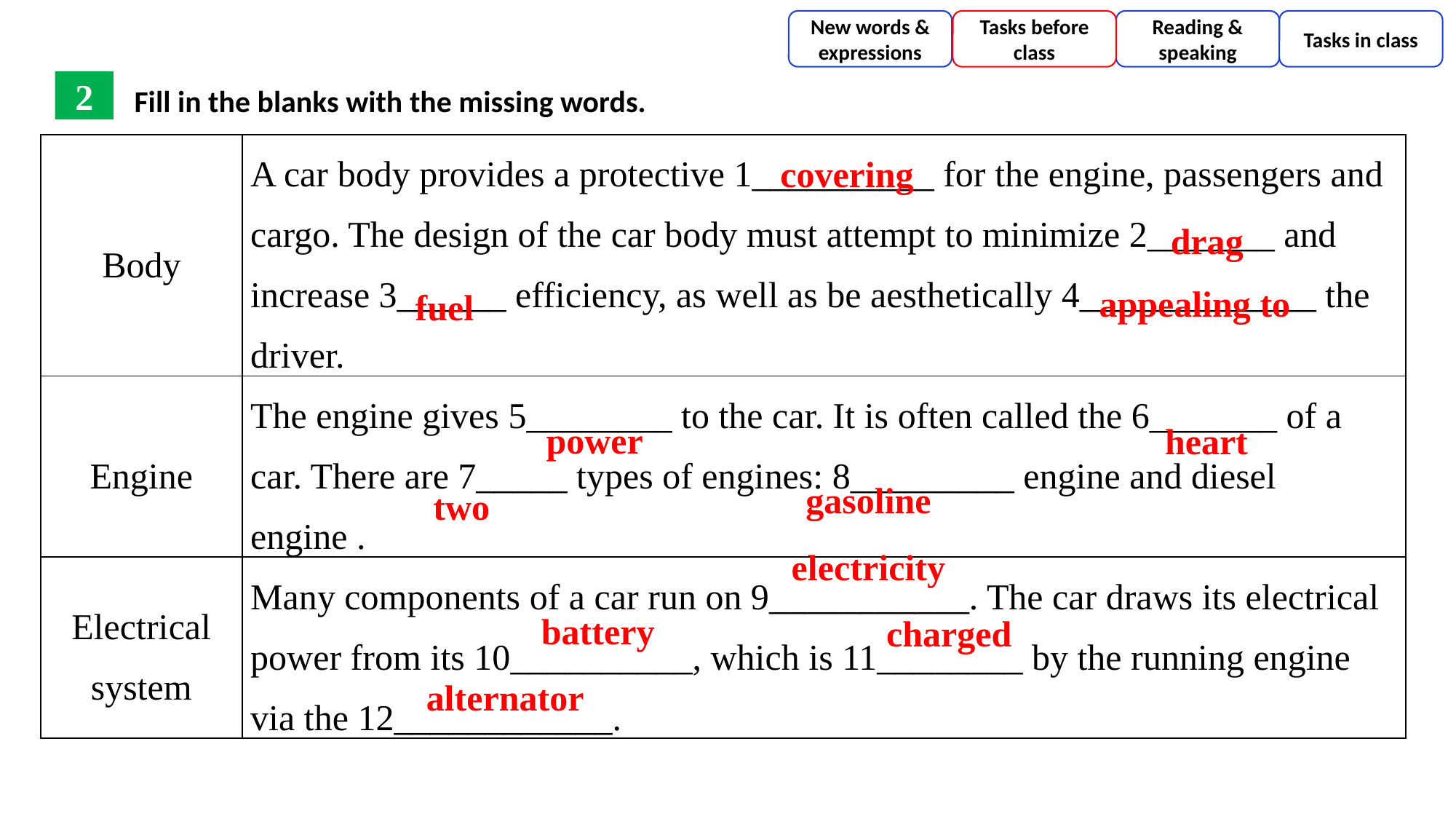

New words & expressions
Tasks before class
Reading & speaking
Tasks in class
Fill in the blanks with the missing words.

2
| Body | A car body provides a protective 1\_\_\_\_\_\_\_\_\_\_ for the engine, passengers and cargo. The design of the car body must attempt to minimize 2\_\_\_\_\_\_\_ and increase 3\_\_\_\_\_\_ efficiency, as well as be aesthetically 4\_\_\_\_\_\_\_\_\_\_\_\_\_ the driver. |
| --- | --- |
| Engine | The engine gives 5\_\_\_\_\_\_\_\_ to the car. It is often called the 6\_\_\_\_\_\_\_ of a car. There are 7\_\_\_\_\_ types of engines: 8\_\_\_\_\_\_\_\_\_ engine and diesel engine . |
| Electrical system | Many components of a car run on 9\_\_\_\_\_\_\_\_\_\_\_. The car draws its electrical power from its 10\_\_\_\_\_\_\_\_\_\_, which is 11\_\_\_\_\_\_\_\_ by the running engine via the 12\_\_\_\_\_\_\_\_\_\_\_\_. |
covering
drag
appealing to
fuel
power
heart
gasoline
two
electricity
battery
charged
alternator